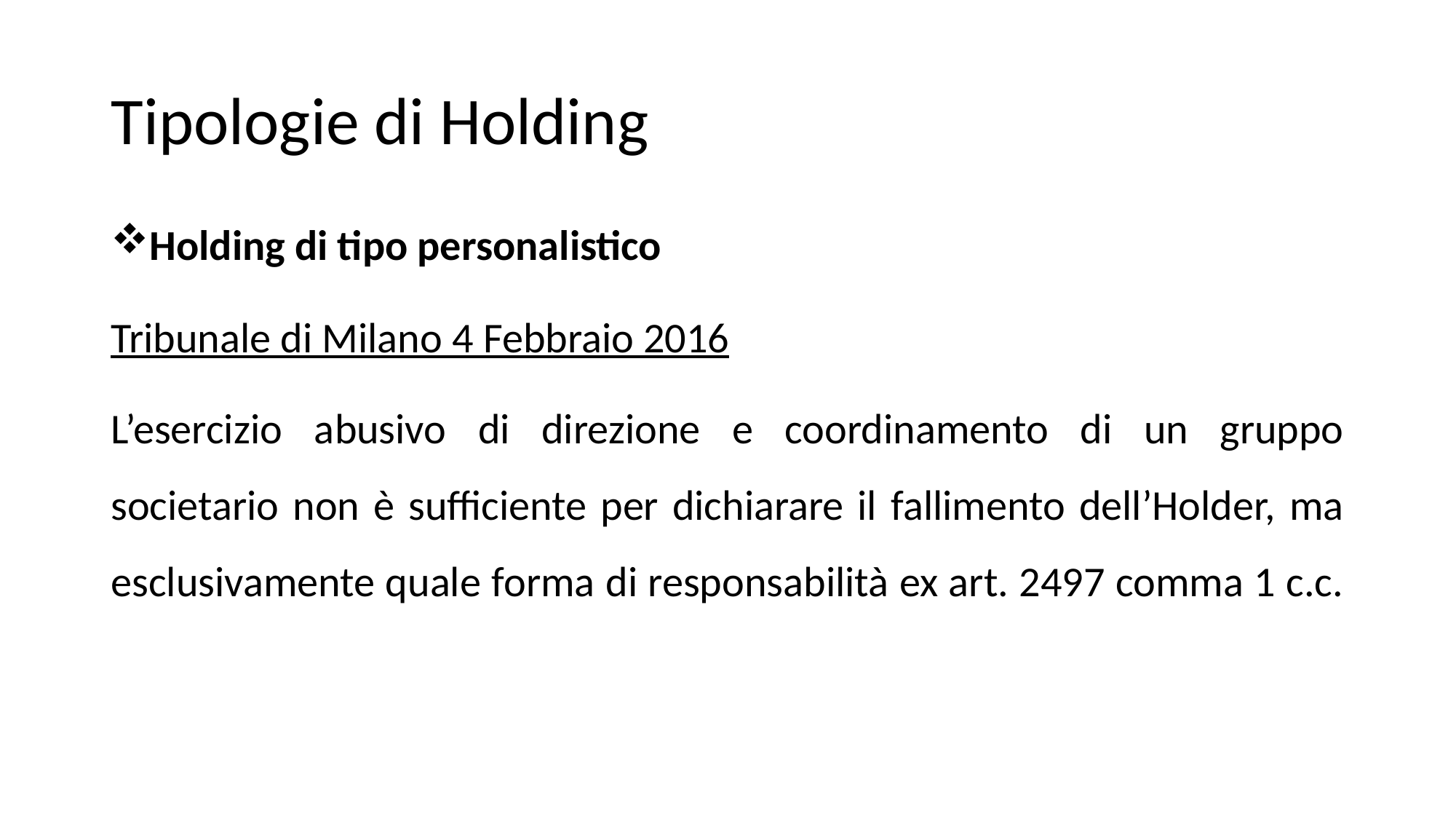

# Tipologie di Holding
Holding di tipo personalistico
Tribunale di Milano 4 Febbraio 2016
L’esercizio abusivo di direzione e coordinamento di un gruppo societario non è sufficiente per dichiarare il fallimento dell’Holder, ma esclusivamente quale forma di responsabilità ex art. 2497 comma 1 c.c.